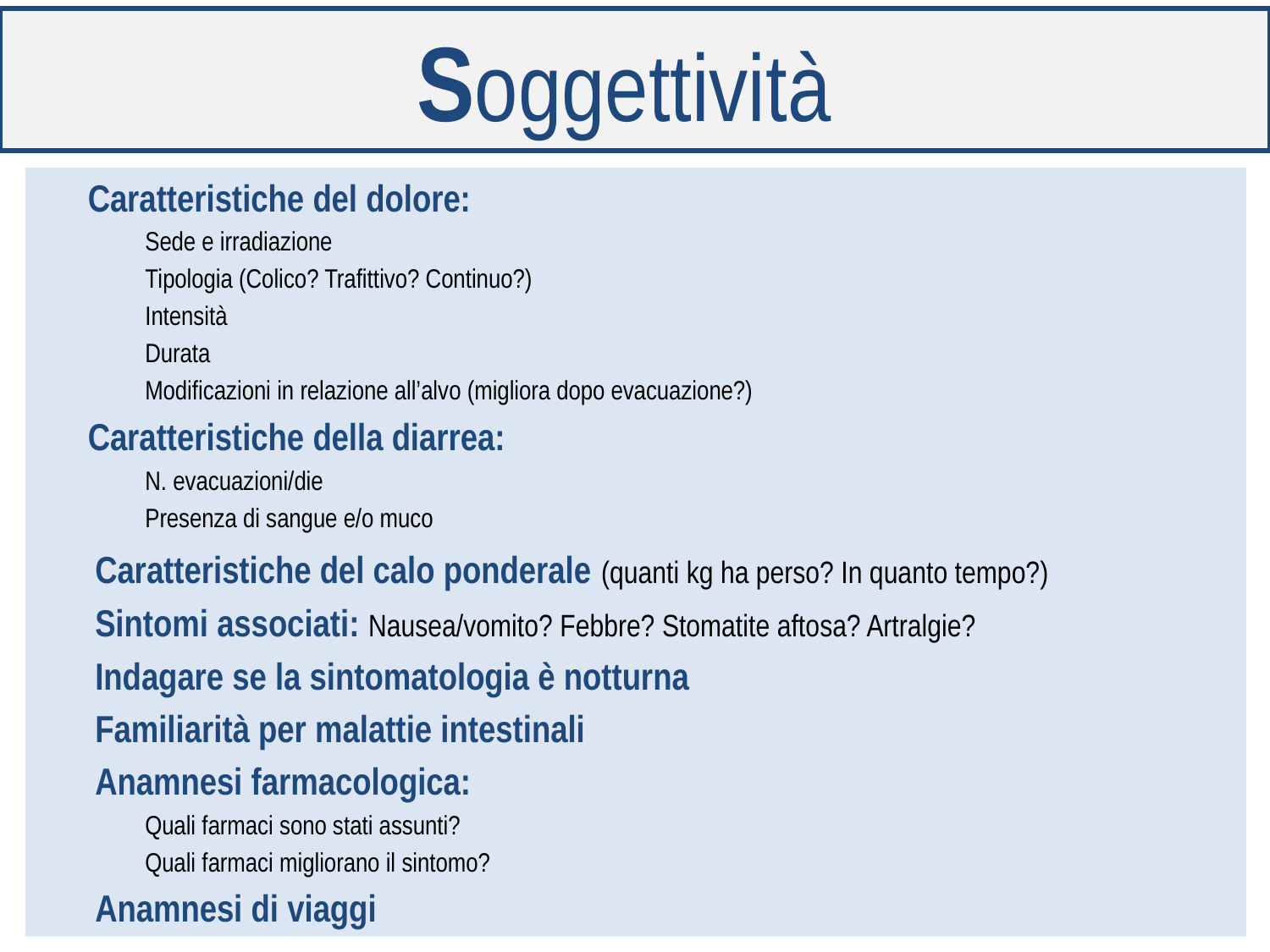

# Soggettività
Caratteristiche del dolore:
Sede e irradiazione
Tipologia (Colico? Trafittivo? Continuo?)
Intensità
Durata
Modificazioni in relazione all’alvo (migliora dopo evacuazione?)
Caratteristiche della diarrea:
N. evacuazioni/die
Presenza di sangue e/o muco
Caratteristiche del calo ponderale (quanti kg ha perso? In quanto tempo?)
 Sintomi associati: Nausea/vomito? Febbre? Stomatite aftosa? Artralgie?
Indagare se la sintomatologia è notturna
Familiarità per malattie intestinali
Anamnesi farmacologica:
Quali farmaci sono stati assunti?
Quali farmaci migliorano il sintomo?
Anamnesi di viaggi